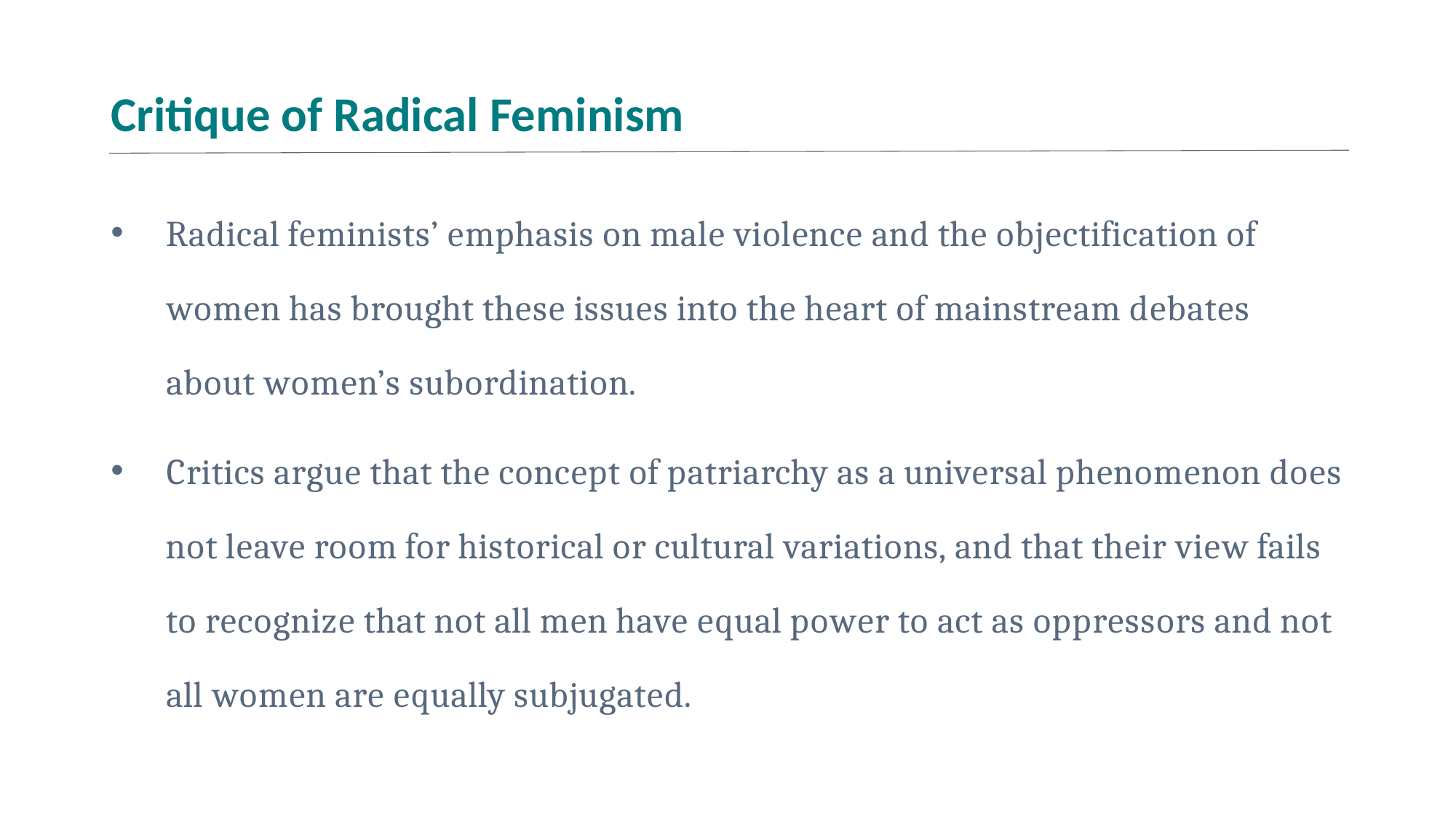

# Critique of Radical Feminism
Radical feminists’ emphasis on male violence and the objectification of women has brought these issues into the heart of mainstream debates about women’s subordination.
Critics argue that the concept of patriarchy as a universal phenomenon does not leave room for historical or cultural variations, and that their view fails to recognize that not all men have equal power to act as oppressors and not all women are equally subjugated.